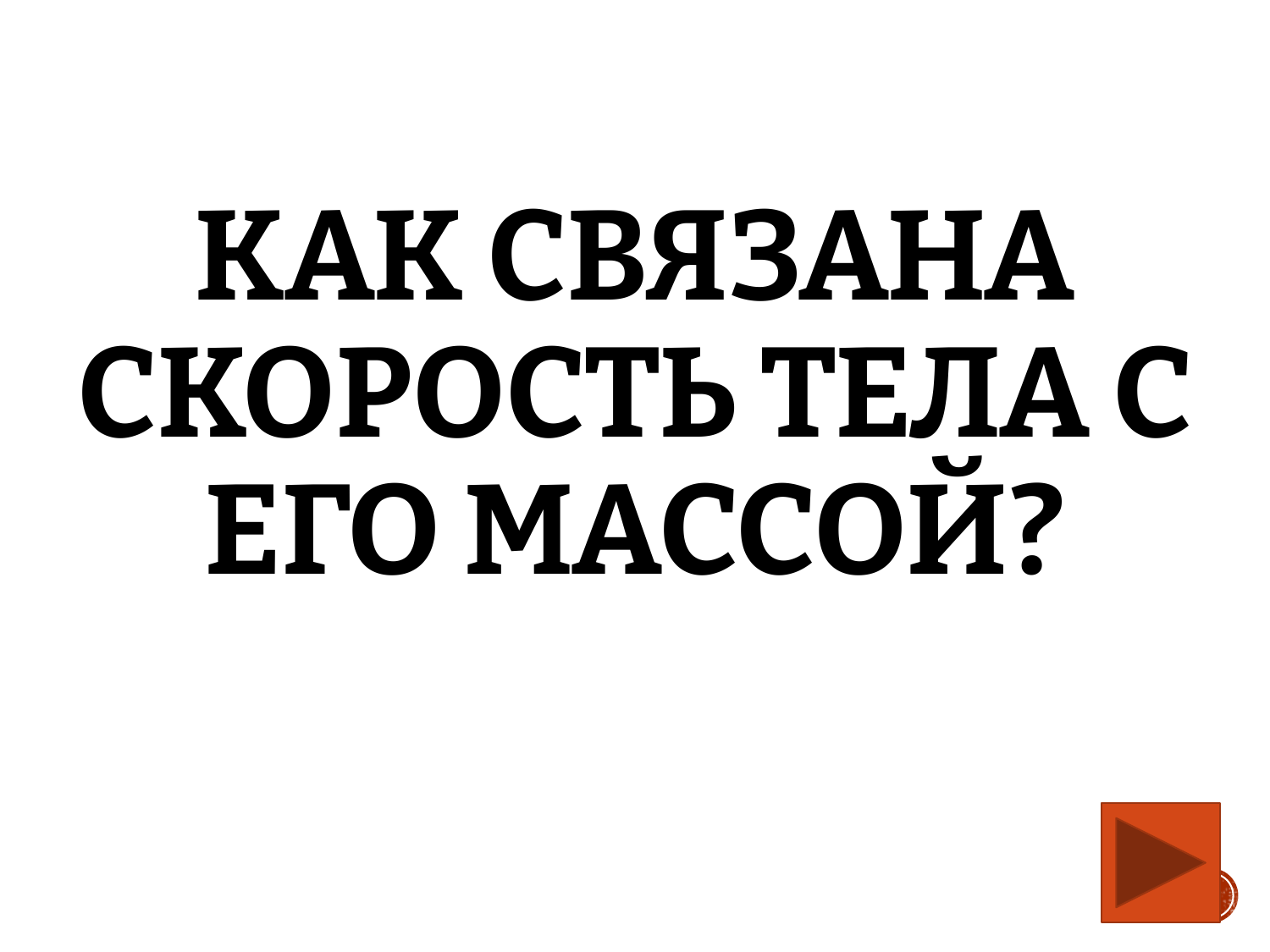

# Как связана скорость тела с его массой?